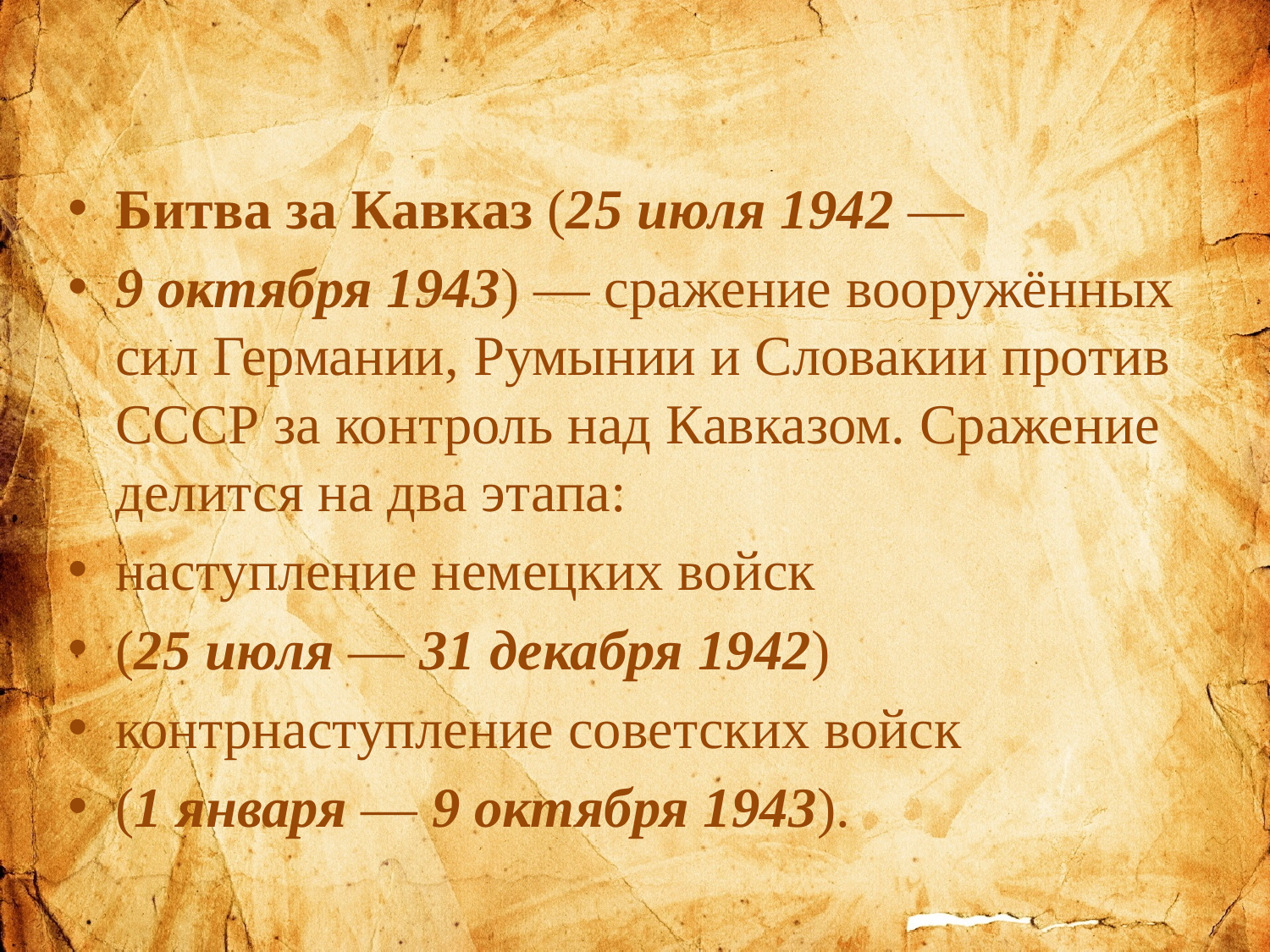

#
Битва за Кавказ (25 июля 1942 —
9 октября 1943) — сражение вооружённых сил Германии, Румынии и Словакии против СССР за контроль над Кавказом. Сражение делится на два этапа:
наступление немецких войск
(25 июля — 31 декабря 1942)
контрнаступление советских войск
(1 января — 9 октября 1943).